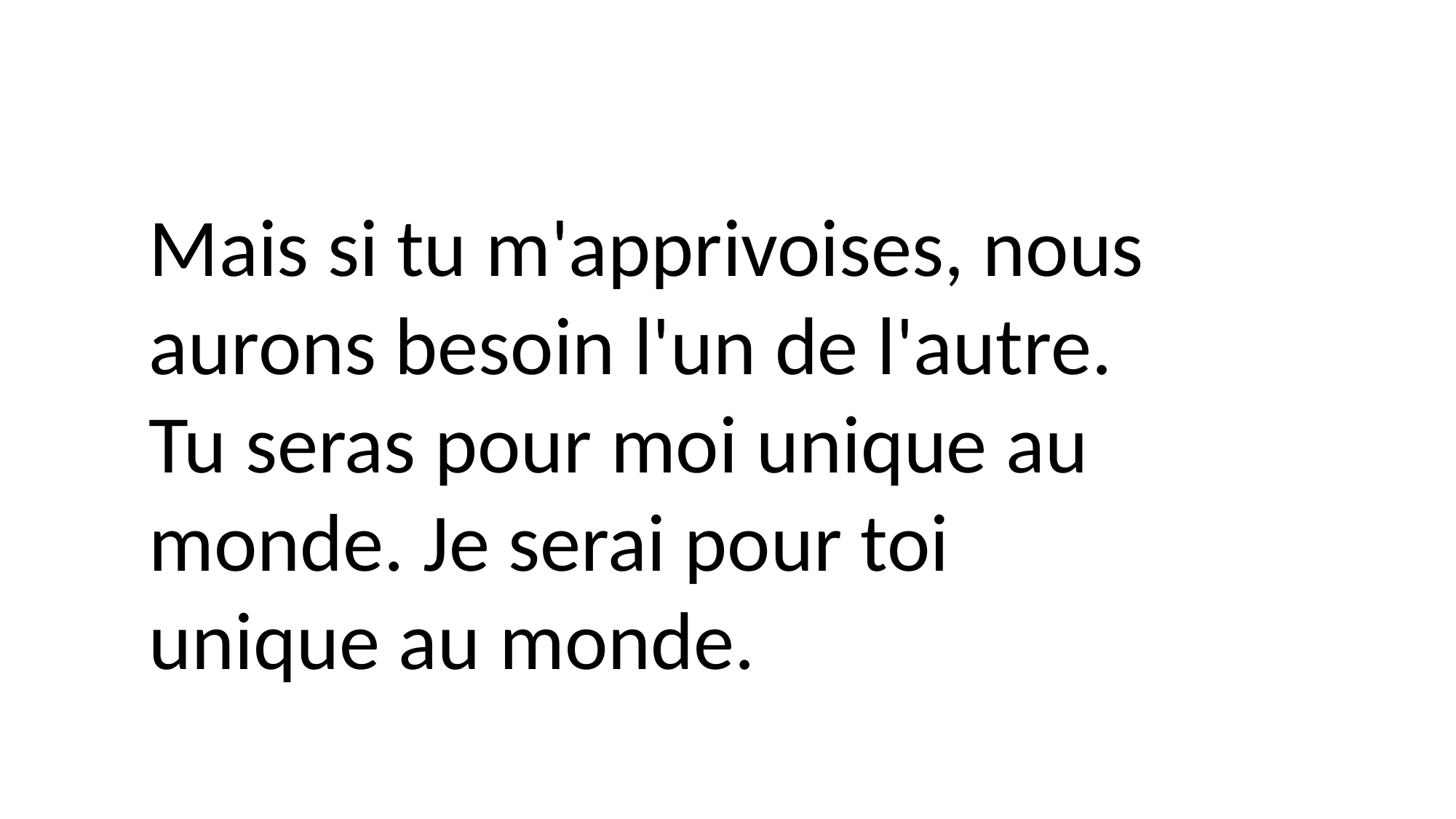

Mais si tu m'apprivoises, nous aurons besoin l'un de l'autre. Tu seras pour moi unique au monde. Je serai pour toi unique au monde.